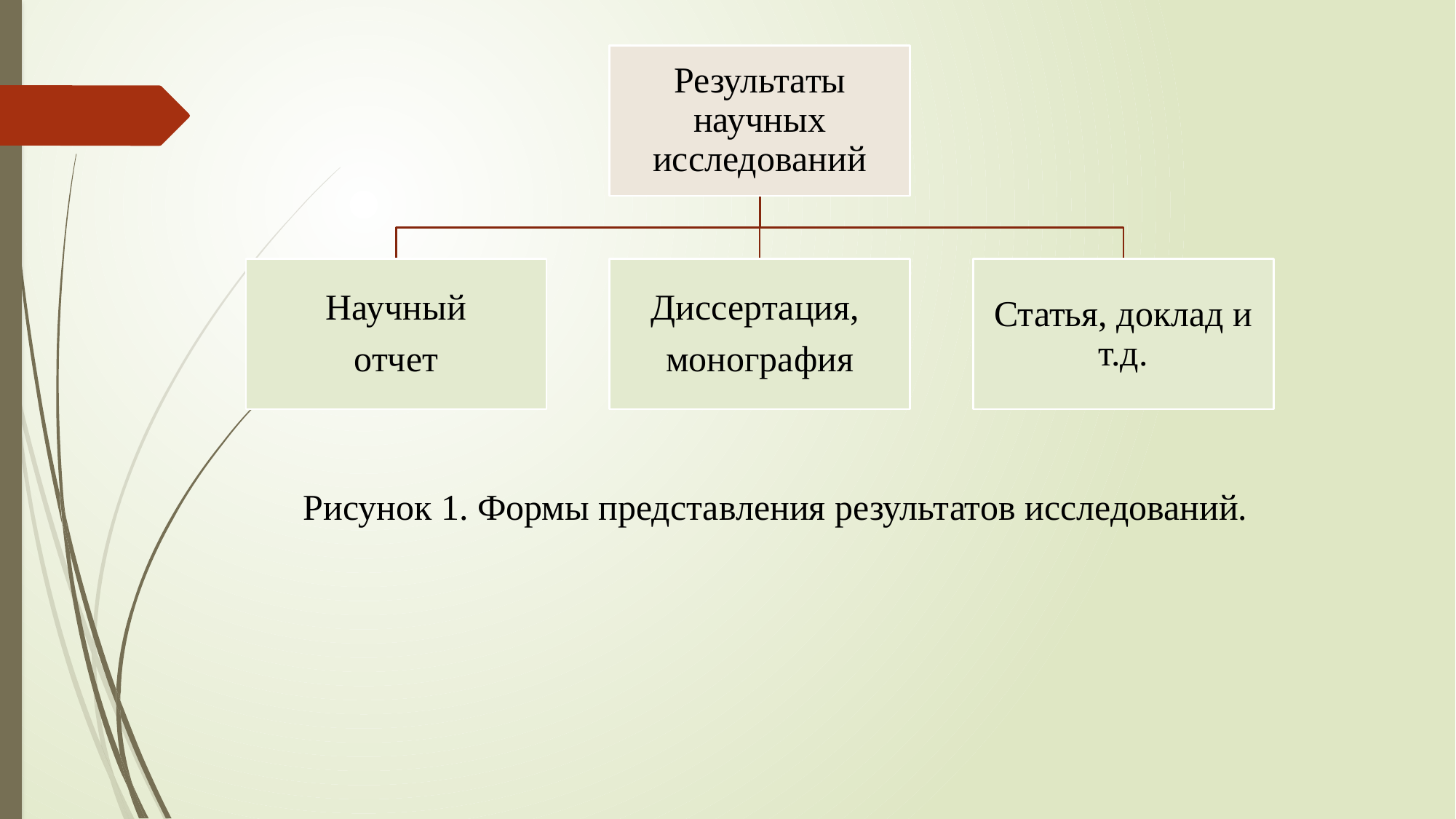

Результаты научных исследований
Научный
отчет
Диссертация,
монография
Статья, доклад и т.д.
Рисунок 1. Формы представления результатов исследований.